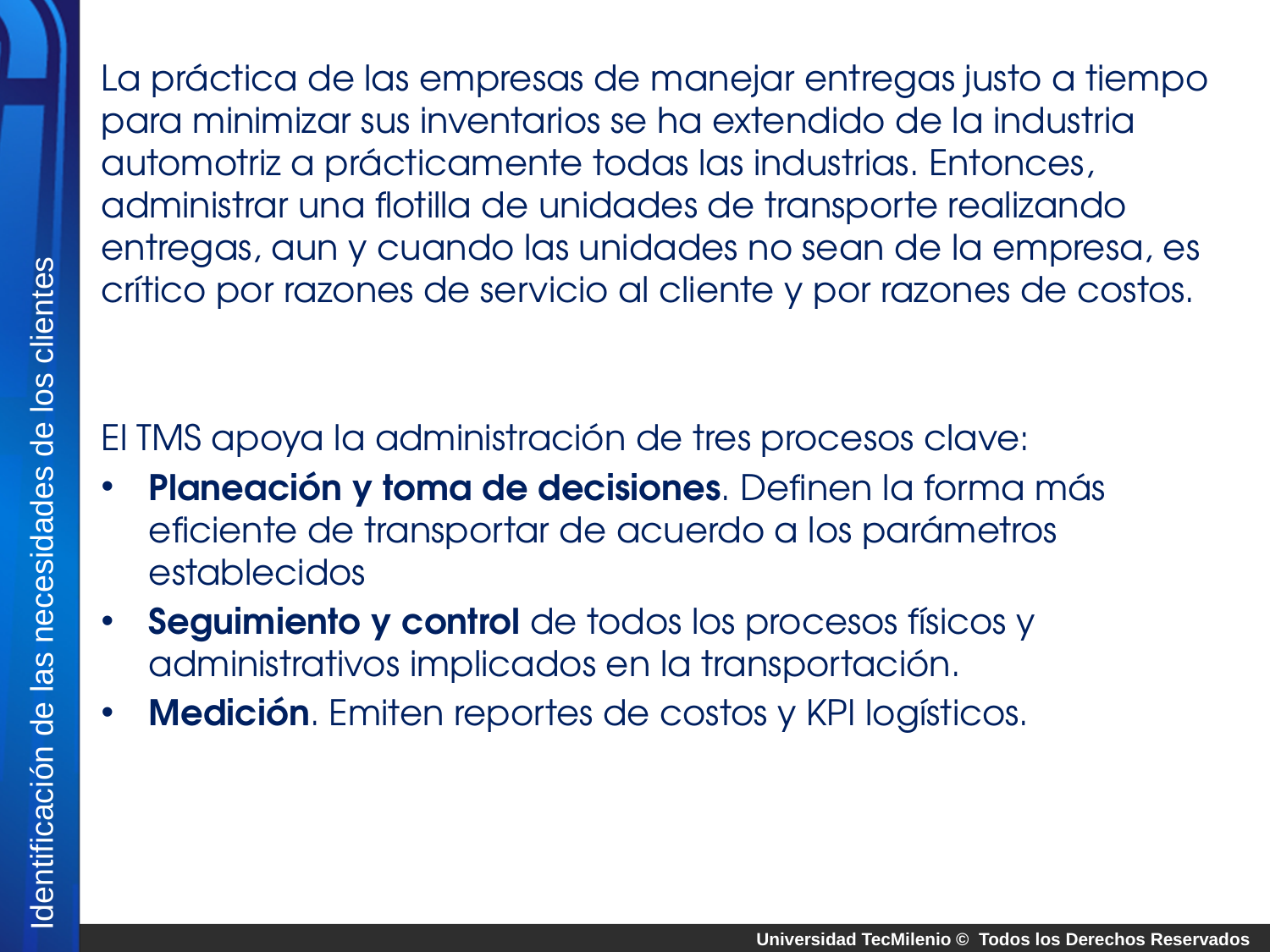

La práctica de las empresas de manejar entregas justo a tiempo para minimizar sus inventarios se ha extendido de la industria automotriz a prácticamente todas las industrias. Entonces, administrar una flotilla de unidades de transporte realizando entregas, aun y cuando las unidades no sean de la empresa, es crítico por razones de servicio al cliente y por razones de costos.

El TMS apoya la administración de tres procesos clave:
Planeación y toma de decisiones. Definen la forma más eficiente de transportar de acuerdo a los parámetros establecidos
Seguimiento y control de todos los procesos físicos y administrativos implicados en la transportación.
Medición. Emiten reportes de costos y KPI logísticos.

Identificación de las necesidades de los clientes